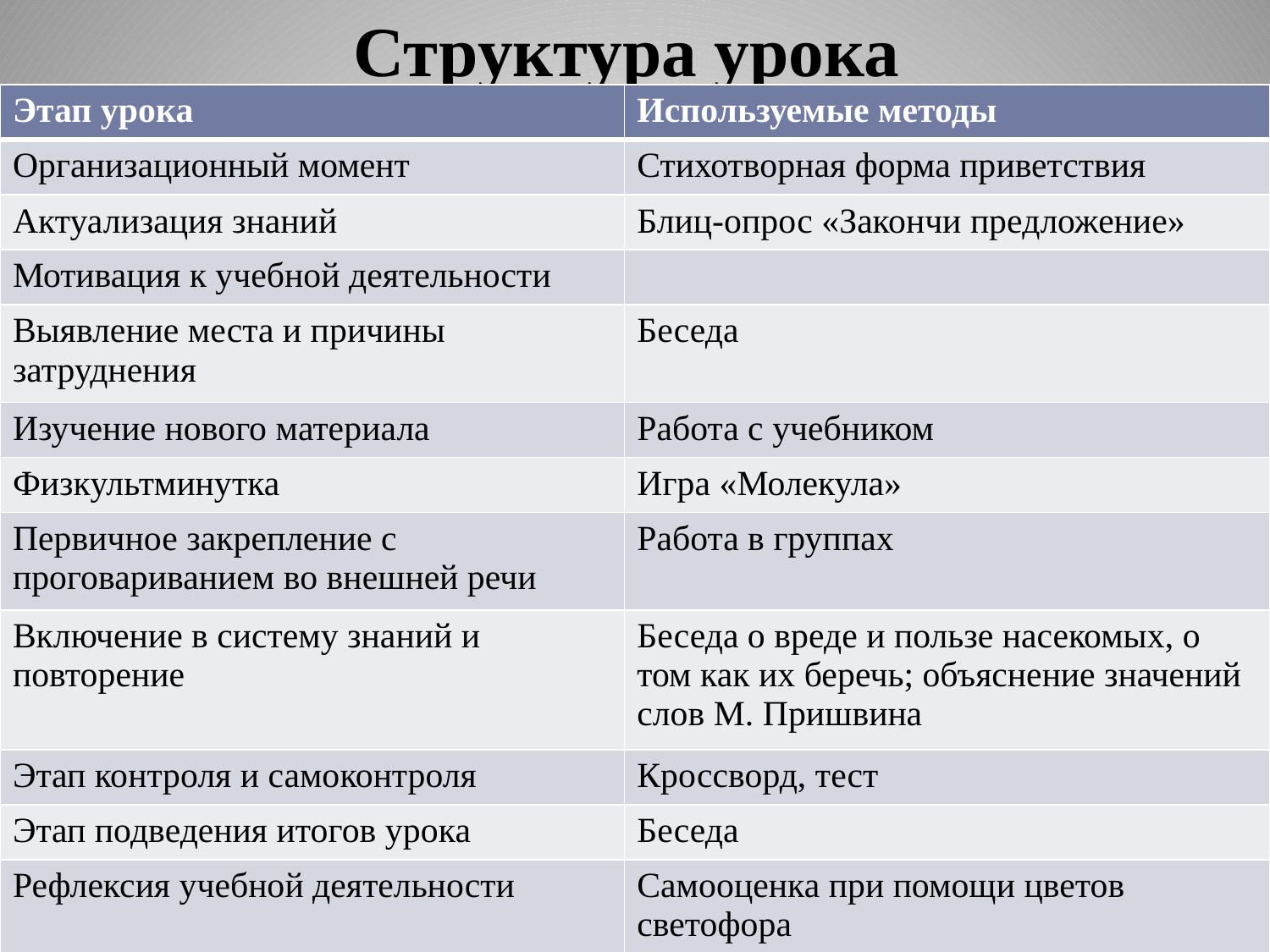

Структура урока
| Этап урока | Используемые методы |
| --- | --- |
| Организационный момент | Стихотворная форма приветствия |
| Актуализация знаний | Блиц-опрос «Закончи предложение» |
| Мотивация к учебной деятельности |  |
| Выявление места и причины затруднения | Беседа |
| Изучение нового материала | Работа с учебником |
| Физкультминутка | Игра «Молекула» |
| Первичное закрепление с проговариванием во внешней речи | Работа в группах |
| Включение в систему знаний и повторение | Беседа о вреде и пользе насекомых, о том как их беречь; объяснение значений слов М. Пришвина |
| Этап контроля и самоконтроля | Кроссворд, тест |
| Этап подведения итогов урока | Беседа |
| Рефлексия учебной деятельности | Самооценка при помощи цветов светофора |